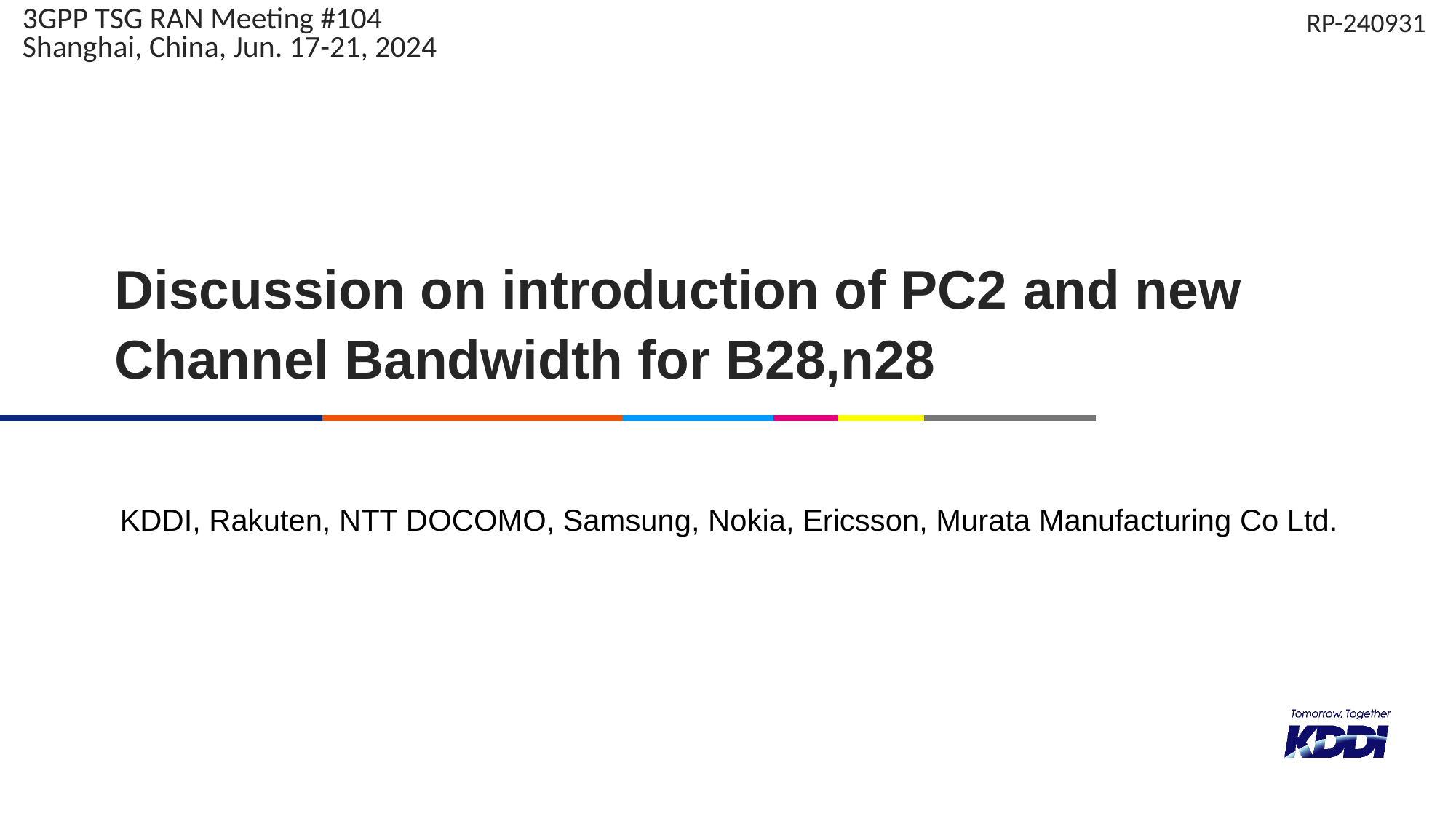

RP-240931
3GPP TSG RAN Meeting #104
Shanghai, China, Jun. 17-21, 2024
# Discussion on introduction of PC2 and new Channel Bandwidth for B28,n28
KDDI, Rakuten, NTT DOCOMO, Samsung, Nokia, Ericsson, Murata Manufacturing Co Ltd.